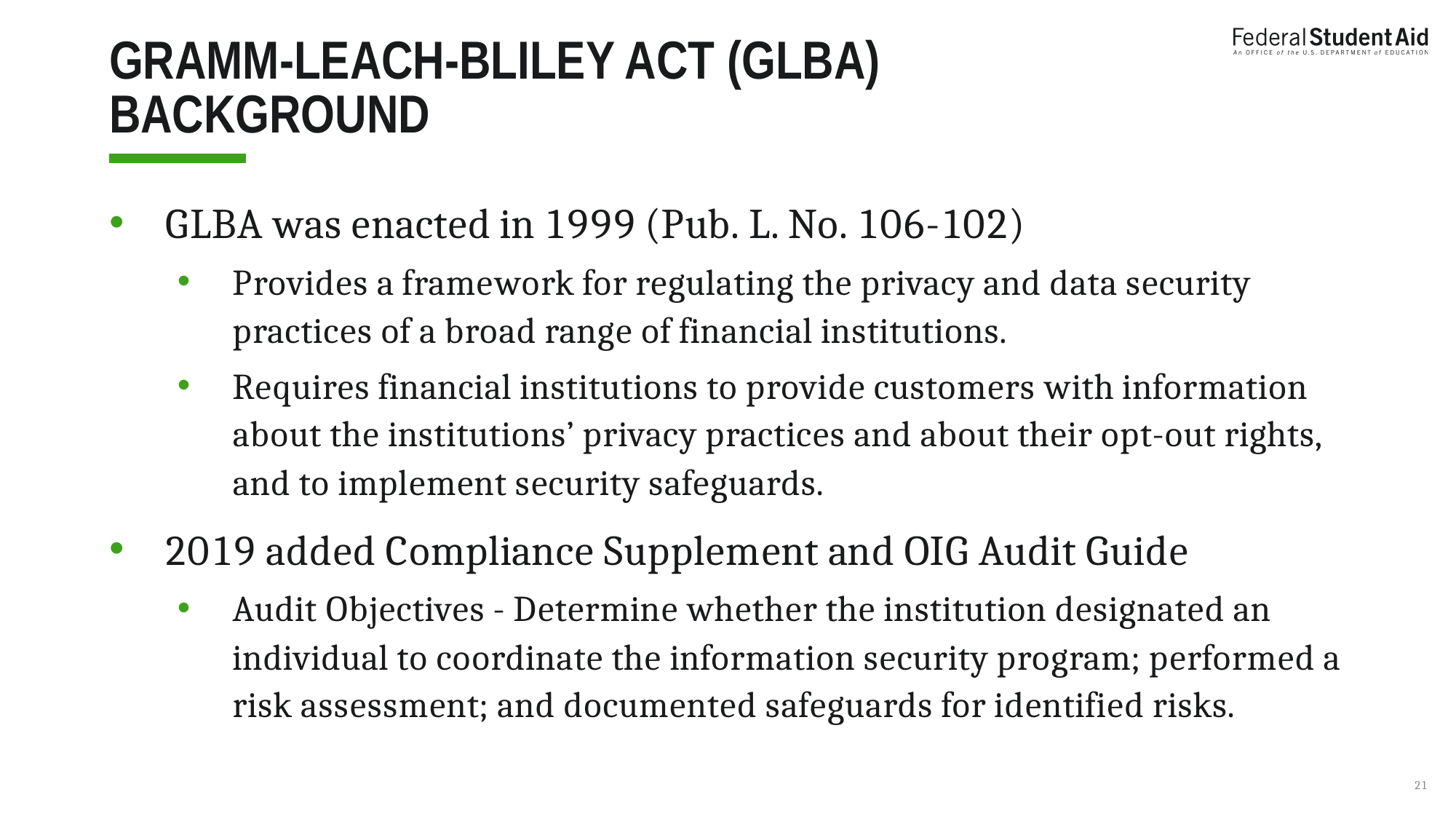

# Gramm-Leach-Bliley Act (GLBA) Background
GLBA was enacted in 1999 (Pub. L. No. 106-102)
Provides a framework for regulating the privacy and data security practices of a broad range of financial institutions.
Requires financial institutions to provide customers with information about the institutions’ privacy practices and about their opt-out rights, and to implement security safeguards.
2019 added Compliance Supplement and OIG Audit Guide
Audit Objectives - Determine whether the institution designated an individual to coordinate the information security program; performed a risk assessment; and documented safeguards for identified risks.

21